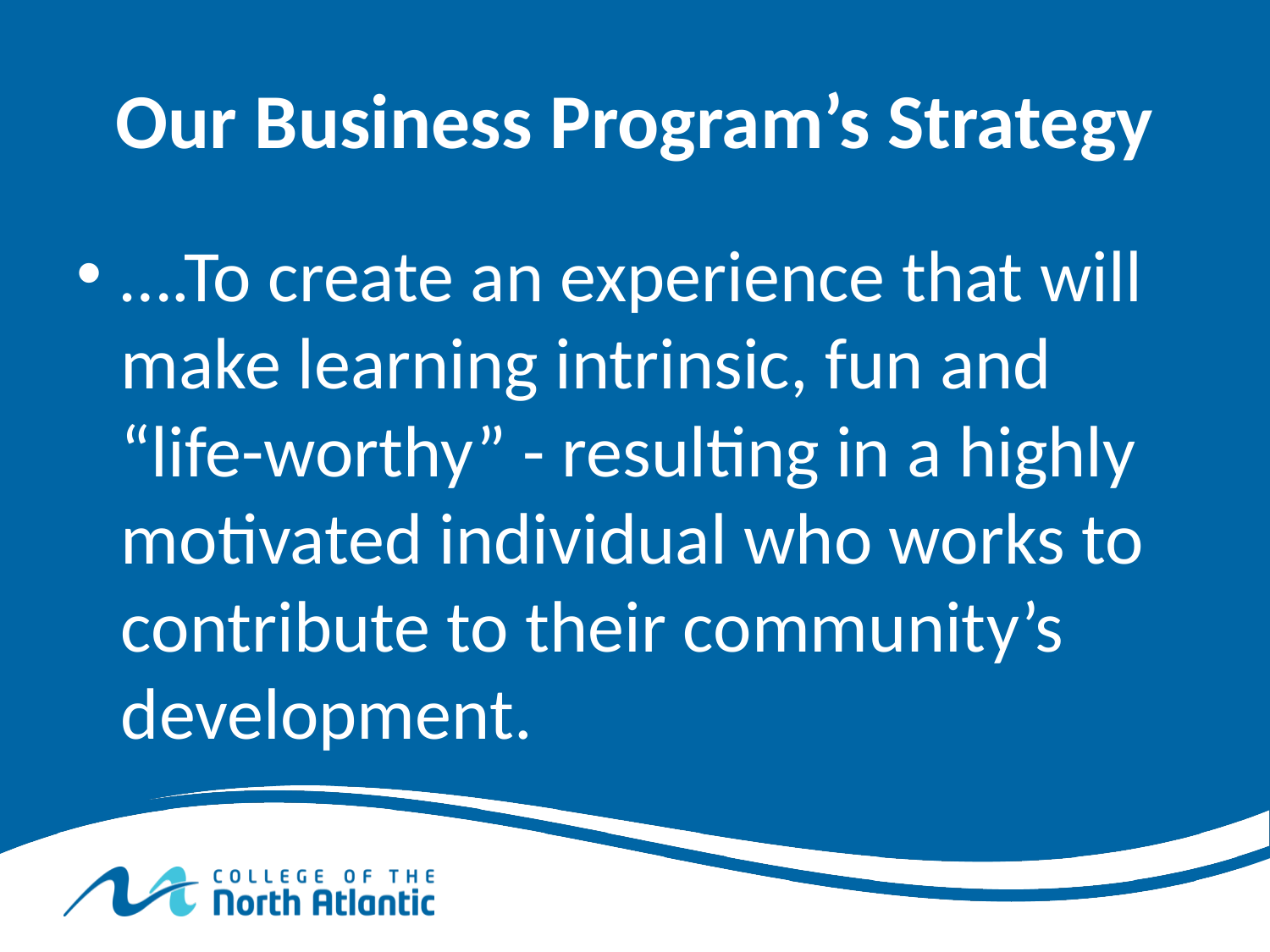

# Our Business Program’s Strategy
….To create an experience that will make learning intrinsic, fun and “life-worthy” - resulting in a highly motivated individual who works to contribute to their community’s development.